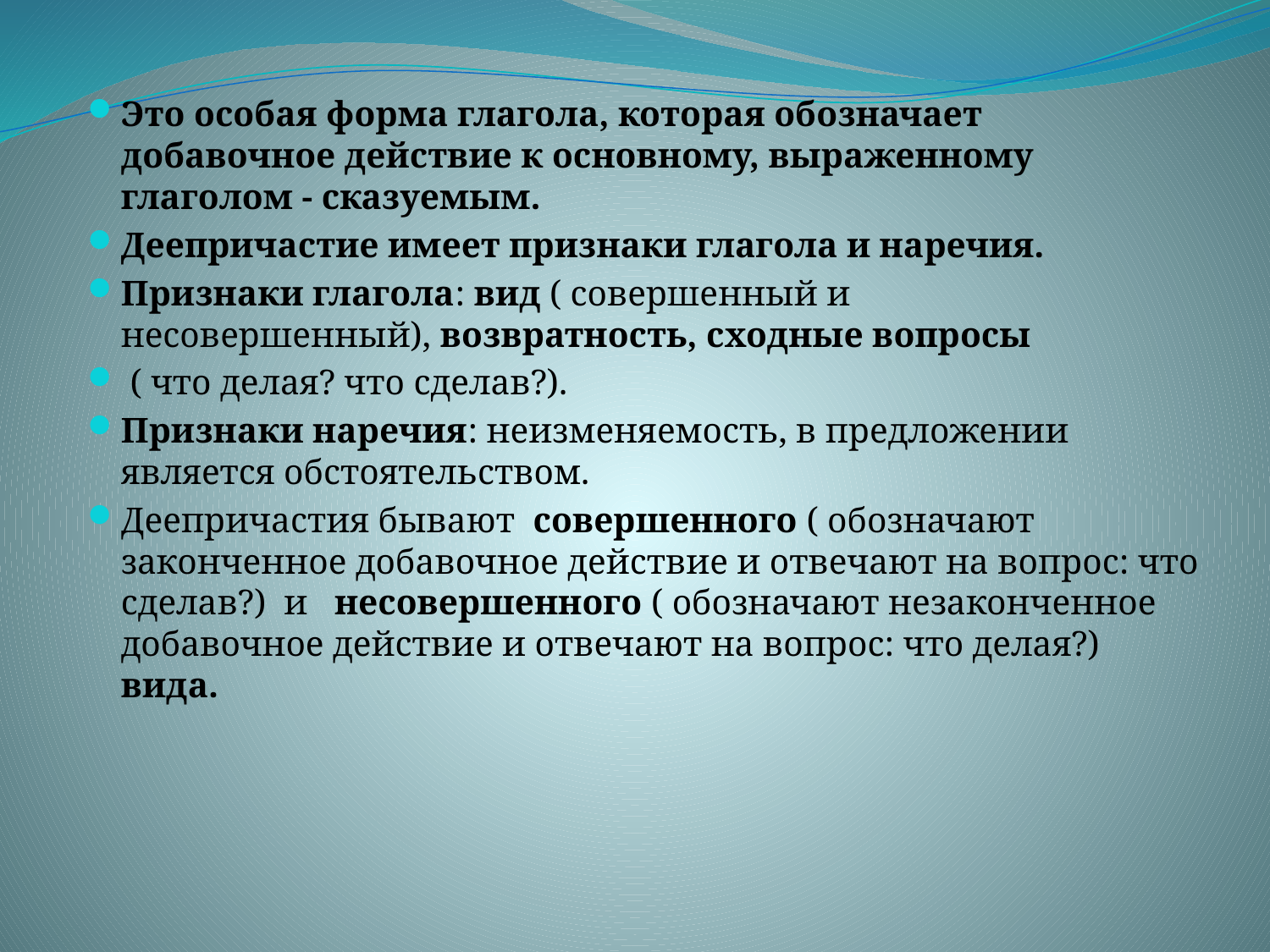

Это особая форма глагола, которая обозначает добавочное действие к основному, выраженному глаголом - сказуемым.
Деепричастие имеет признаки глагола и наречия.
Признаки глагола: вид ( совершенный и несовершенный), возвратность, сходные вопросы
 ( что делая? что сделав?).
Признаки наречия: неизменяемость, в предложении является обстоятельством.
Деепричастия бывают  совершенного ( обозначают законченное добавочное действие и отвечают на вопрос: что сделав?)  и   несовершенного ( обозначают незаконченное добавочное действие и отвечают на вопрос: что делая?)  вида.